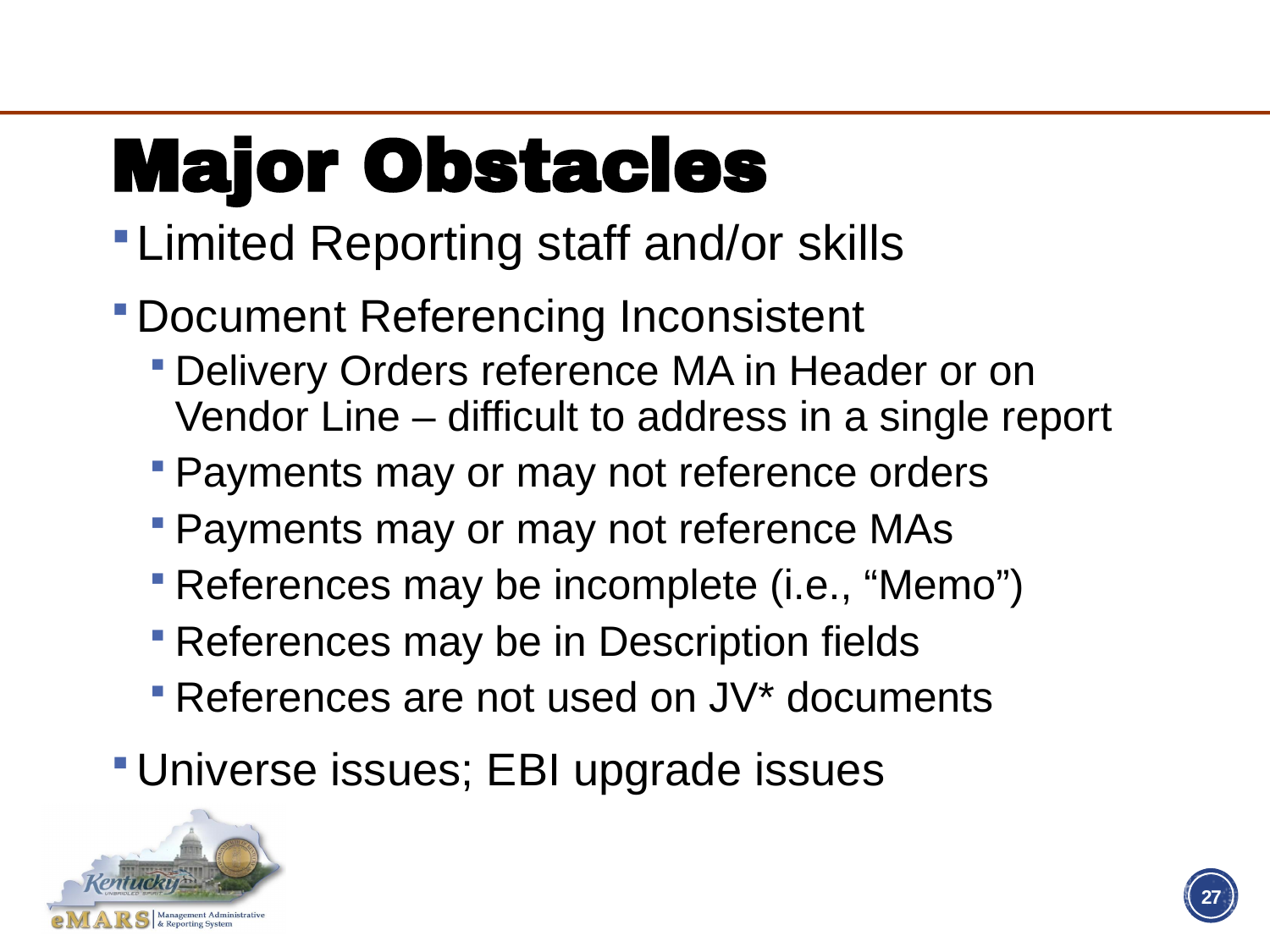

# Major Obstacles
Limited Reporting staff and/or skills
Document Referencing Inconsistent
Delivery Orders reference MA in Header or on Vendor Line – difficult to address in a single report
Payments may or may not reference orders
Payments may or may not reference MAs
References may be incomplete (i.e., “Memo”)
References may be in Description fields
References are not used on JV* documents
Universe issues; EBI upgrade issues

27